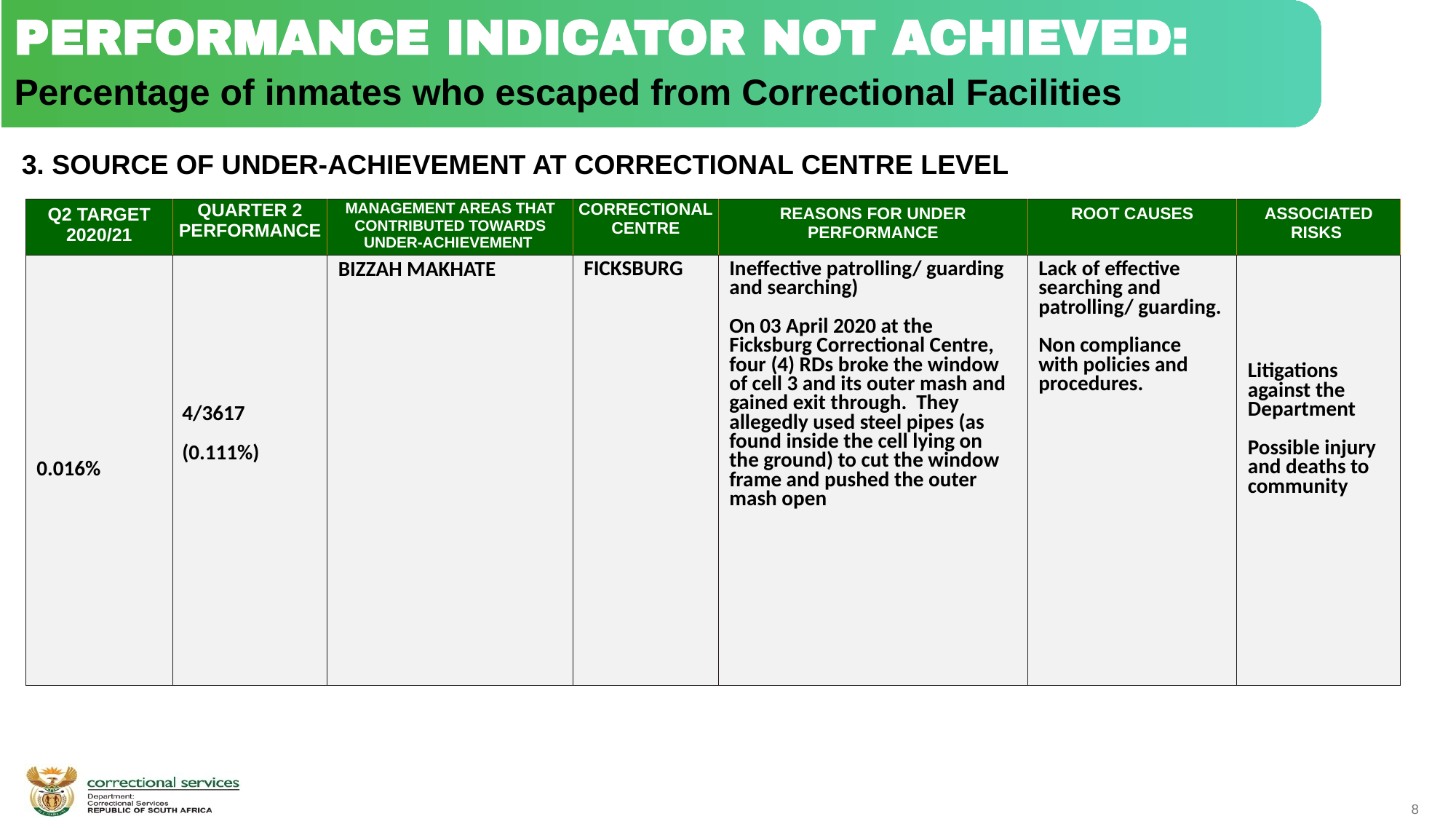

PERFORMANCE INDICATOR NOT ACHIEVED:
Percentage of inmates who escaped from Correctional Facilities

     3. SOURCE OF UNDER-ACHIEVEMENT AT CORRECTIONAL CENTRE LEVEL
| Q2 TARGET 2020/21 | QUARTER 2 PERFORMANCE | MANAGEMENT AREAS THAT CONTRIBUTED TOWARDS UNDER-ACHIEVEMENT | CORRECTIONAL CENTRE | REASONS FOR UNDER PERFORMANCE | ROOT CAUSES | ASSOCIATED RISKS |
| --- | --- | --- | --- | --- | --- | --- |
| 0.016% | 4/3617 (0.111%) | BIZZAH MAKHATE | FICKSBURG | Ineffective patrolling/ guarding and searching) On 03 April 2020 at the Ficksburg Correctional Centre, four (4) RDs broke the window of cell 3 and its outer mash and gained exit through. They allegedly used steel pipes (as found inside the cell lying on the ground) to cut the window frame and pushed the outer mash open | Lack of effective searching and patrolling/ guarding. Non compliance with policies and procedures. | Litigations against the Department Possible injury and deaths to community |